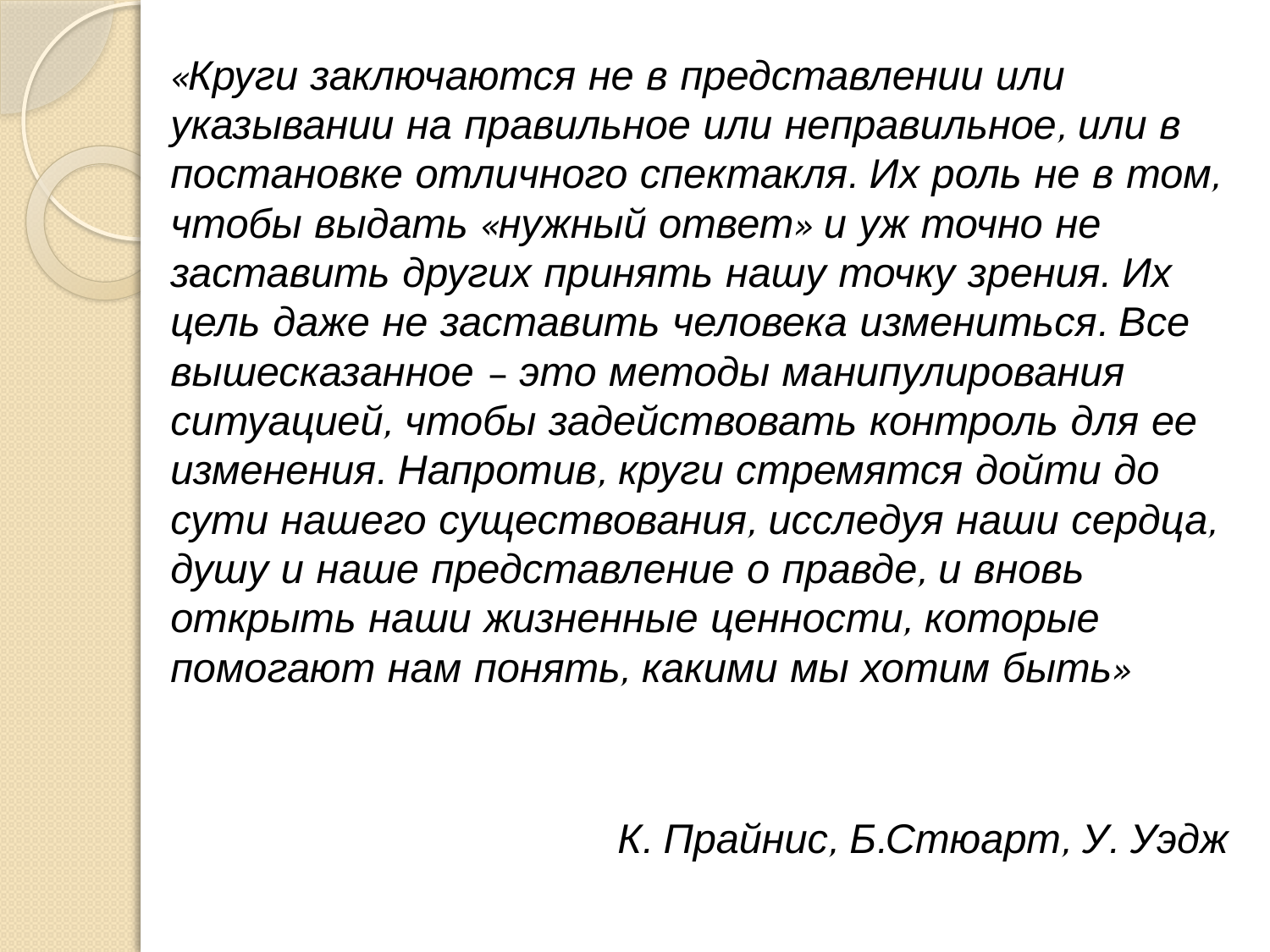

«Круги заключаются не в представлении или указывании на правильное или неправильное, или в постановке отличного спектакля. Их роль не в том, чтобы выдать «нужный ответ» и уж точно не заставить других принять нашу точку зрения. Их цель даже не заставить человека измениться. Все вышесказанное – это методы манипулирования ситуацией, чтобы задействовать контроль для ее изменения. Напротив, круги стремятся дойти до сути нашего существования, исследуя наши сердца, душу и наше представление о правде, и вновь открыть наши жизненные ценности, которые помогают нам понять, какими мы хотим быть»

К. Прайнис, Б.Стюарт, У. Уэдж